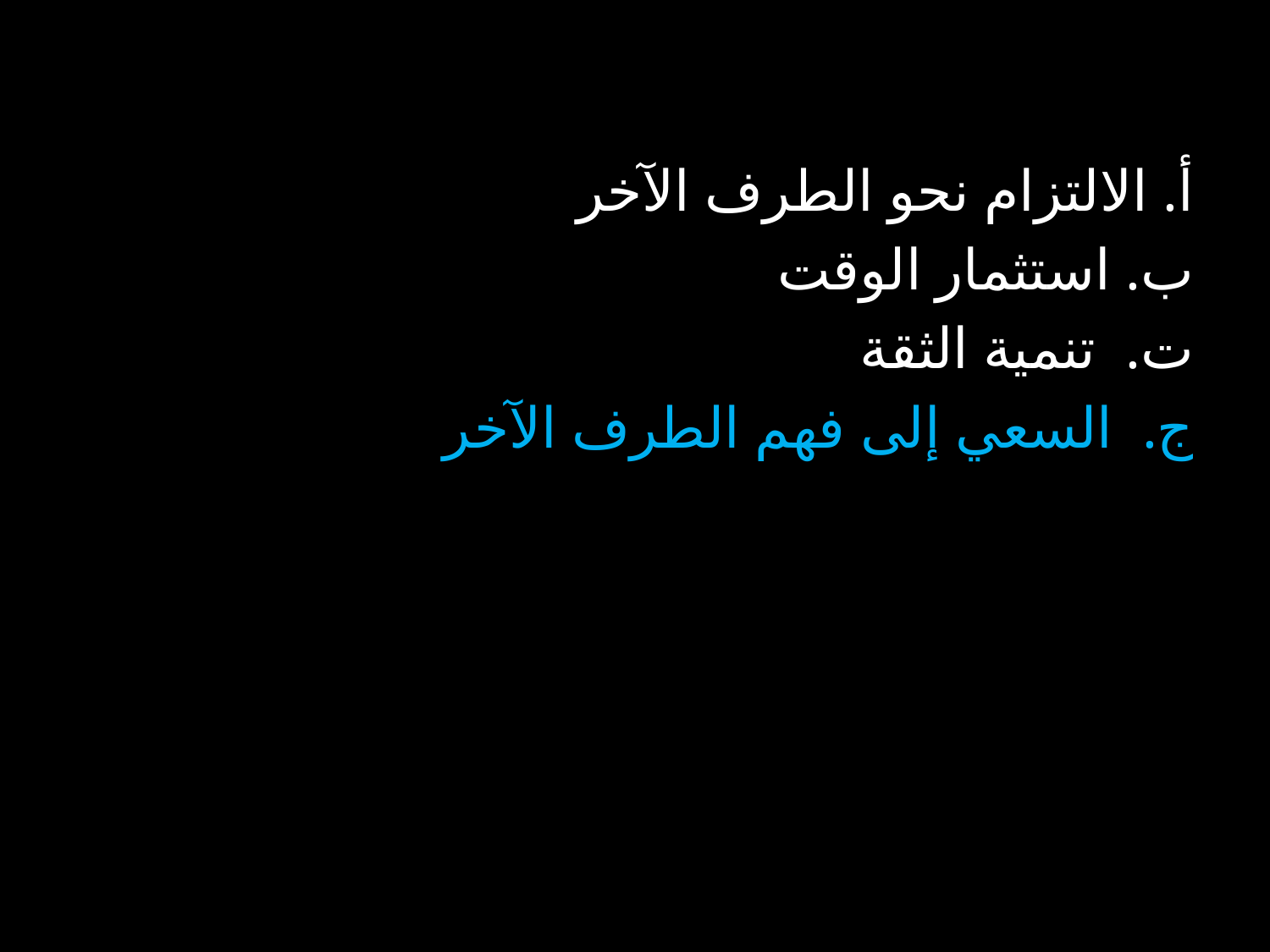

أ. الالتزام نحو الطرف الآخر
ب. استثمار الوقت
ت.  تنمية الثقة
ج.  السعي إلى فهم الطرف الآخر